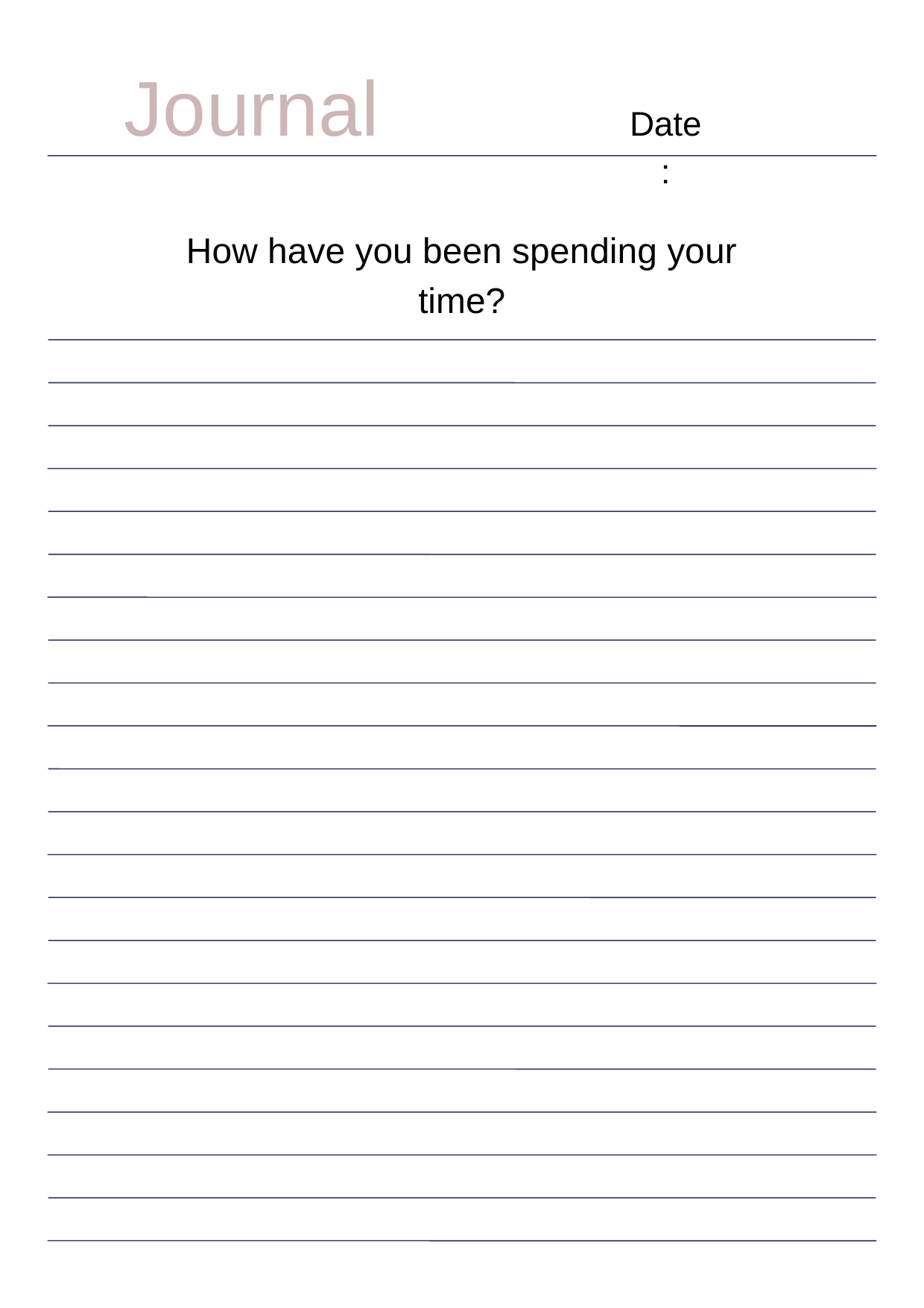

Journal
Date:

How have you been spending your time?